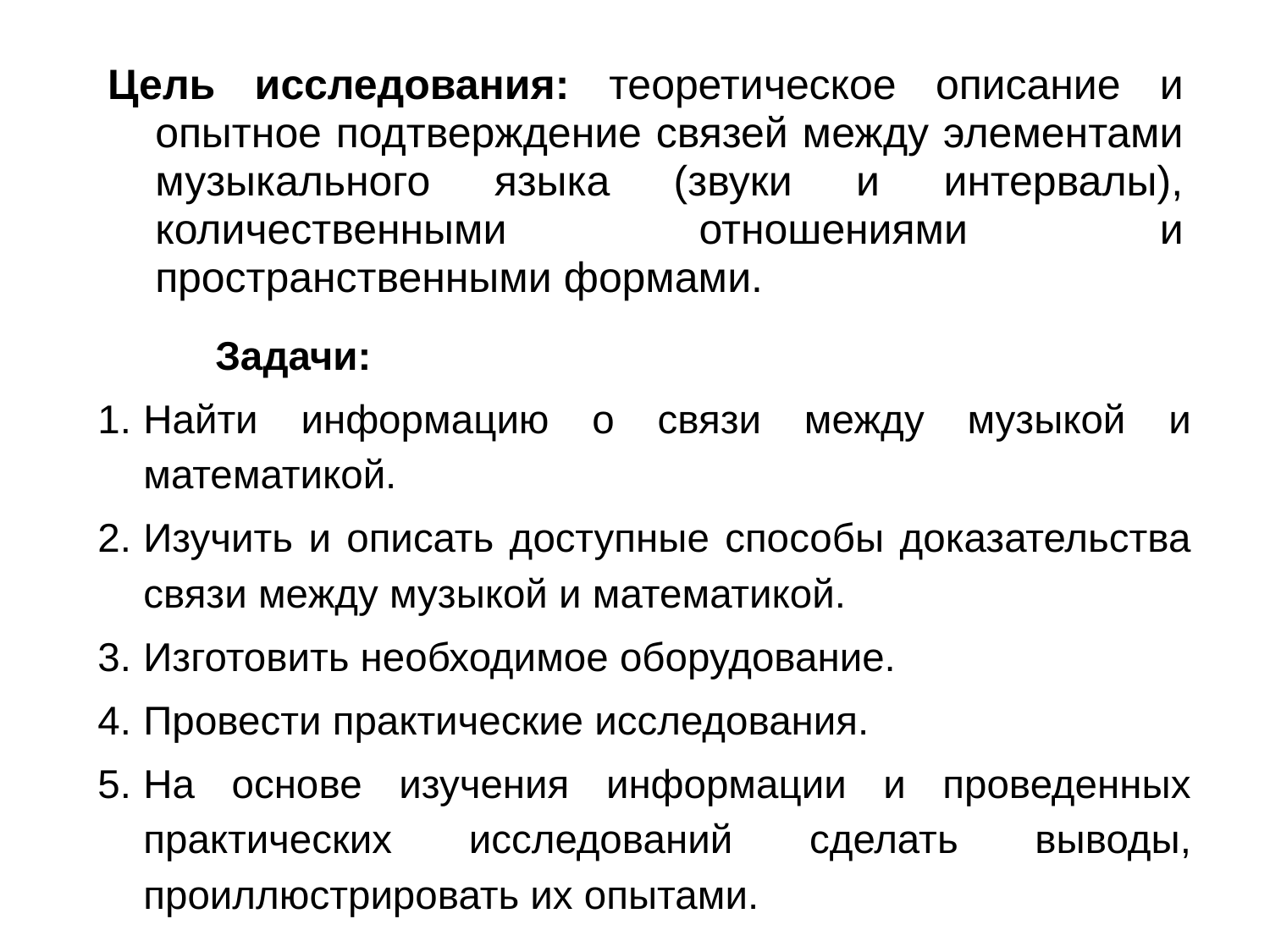

# Цель исследования: теоретическое описание и опытное подтверждение связей между элементами музыкального языка (звуки и интервалы), количественными отношениями и пространственными формами.
Задачи:
Найти информацию о связи между музыкой и математикой.
Изучить и описать доступные способы доказательства связи между музыкой и математикой.
Изготовить необходимое оборудование.
Провести практические исследования.
На основе изучения информации и проведенных практических исследований сделать выводы, проиллюстрировать их опытами.